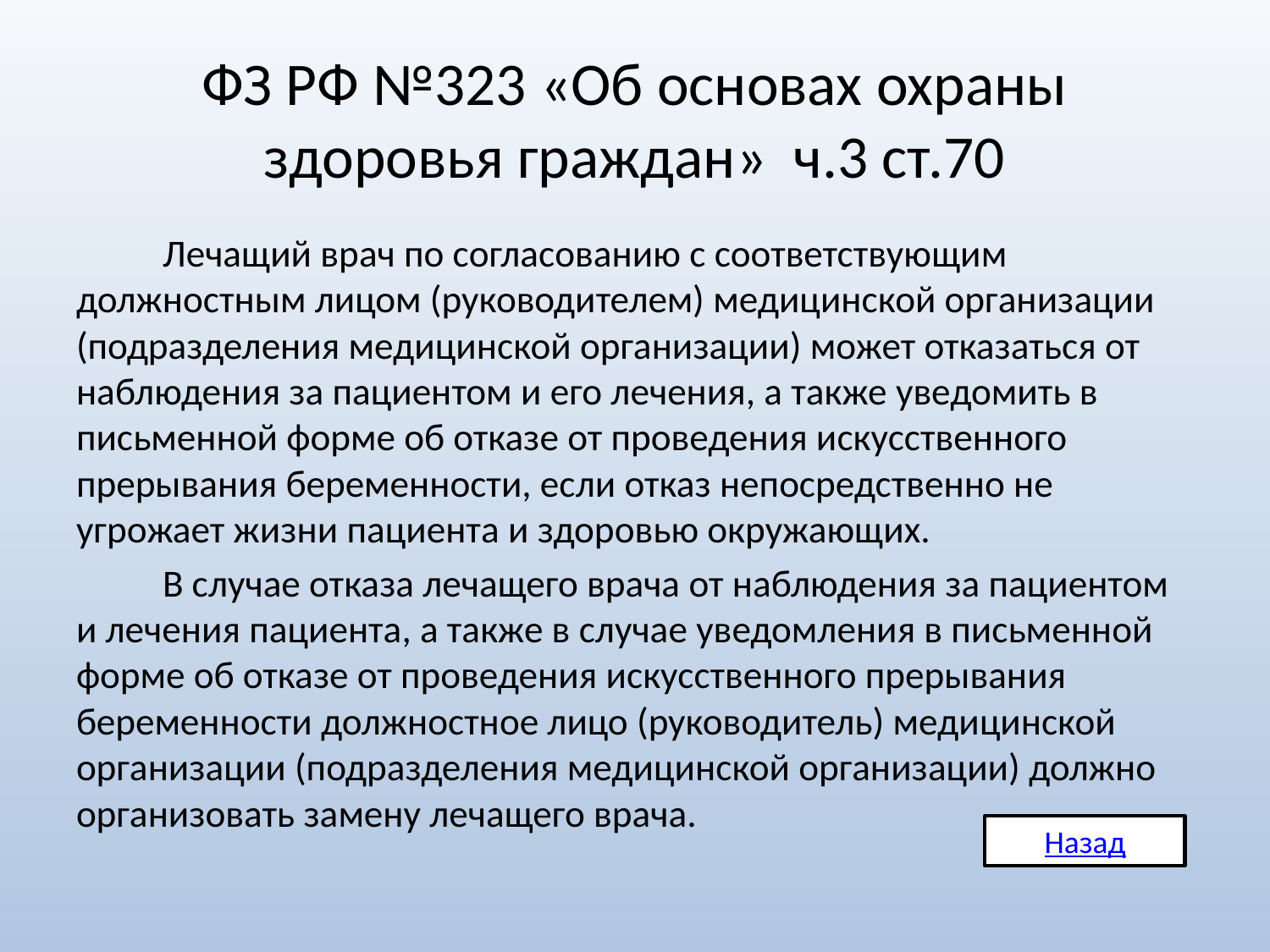

# ФЗ РФ №323 «Об основах охраны здоровья граждан»  ч.3 ст.70
	Лечащий врач по согласованию с соответствующим должностным лицом (руководителем) медицинской организации (подразделения медицинской организации) может отказаться от наблюдения за пациентом и его лечения, а также уведомить в письменной форме об отказе от проведения искусственного прерывания беременности, если отказ непосредственно не угрожает жизни пациента и здоровью окружающих.
	В случае отказа лечащего врача от наблюдения за пациентом и лечения пациента, а также в случае уведомления в письменной форме об отказе от проведения искусственного прерывания беременности должностное лицо (руководитель) медицинской организации (подразделения медицинской организации) должно организовать замену лечащего врача.
Назад